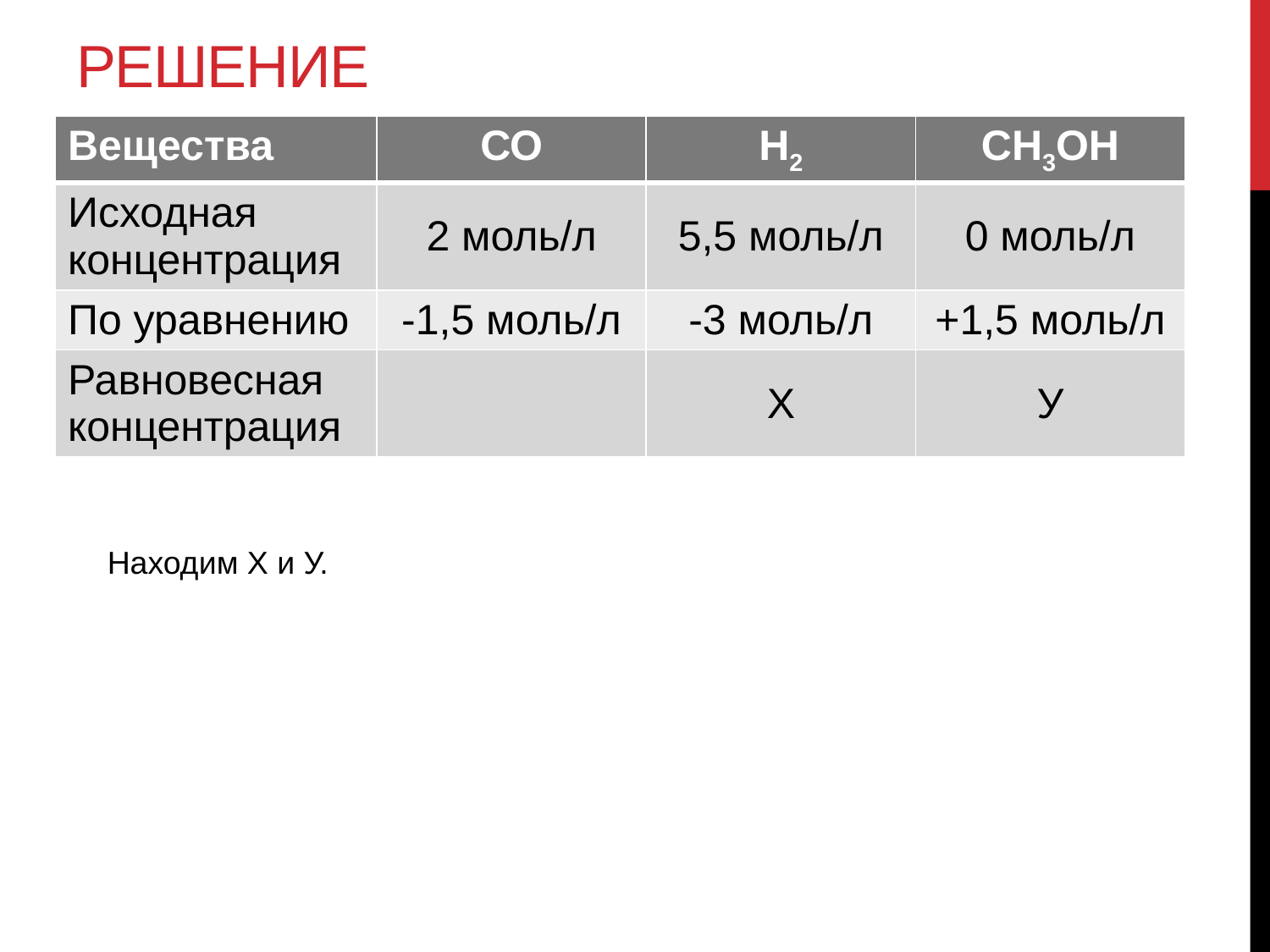

# решение
| Вещества | СО | Н2 | СН3ОН |
| --- | --- | --- | --- |
| Исходная концентрация | 2 моль/л | 5,5 моль/л | 0 моль/л |
| По уравнению | -1,5 моль/л | -3 моль/л | +1,5 моль/л |
| Равновесная концентрация |  | Х | У |
Находим Х и У.